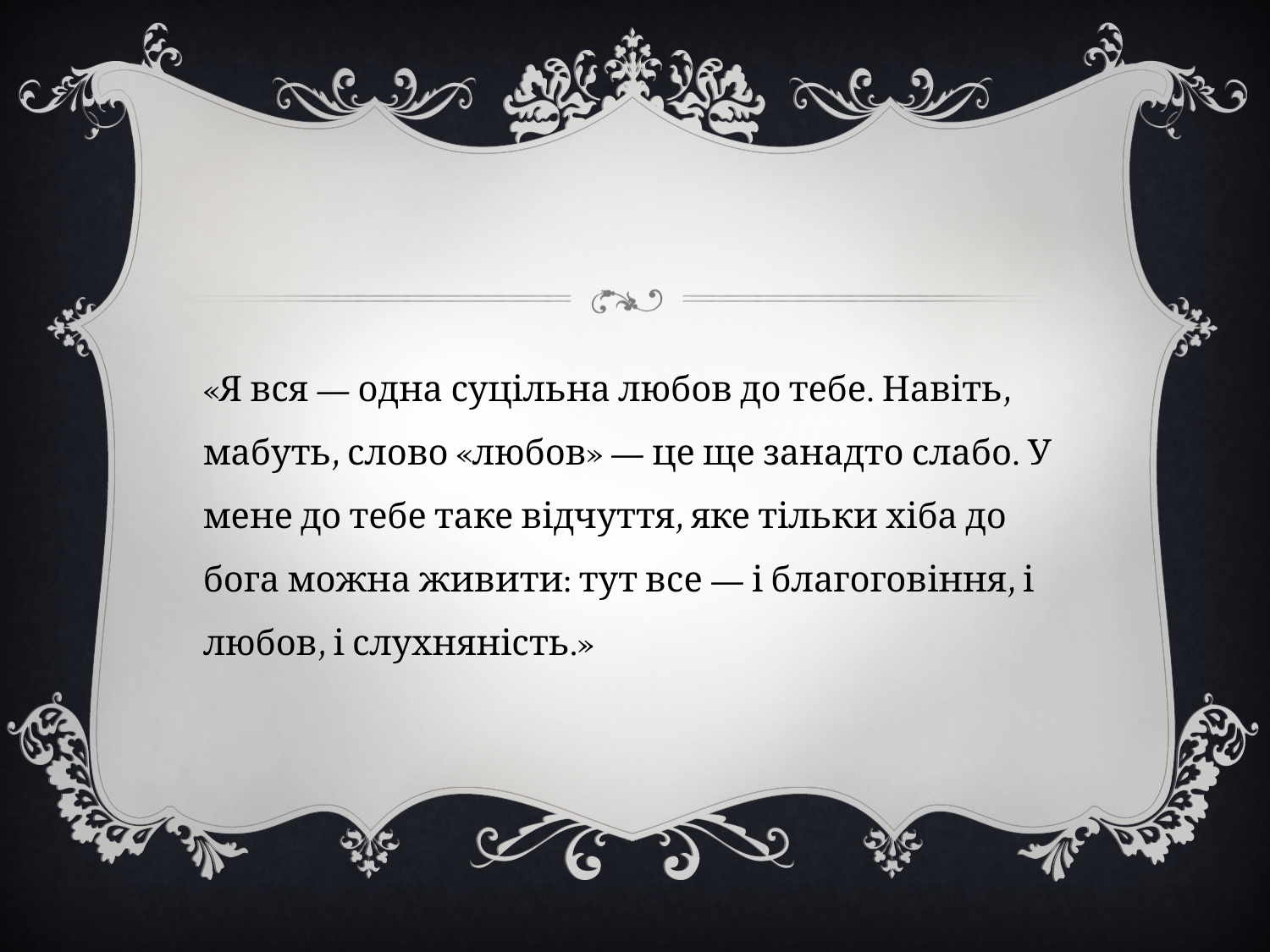

#
«Я вся — одна суцільна любов до тебе. Навіть, мабуть, слово «любов» — це ще занадто слабо. У мене до тебе таке відчуття, яке тільки хіба до бога можна живити: тут все — і благоговіння, і любов, і слухняність.»